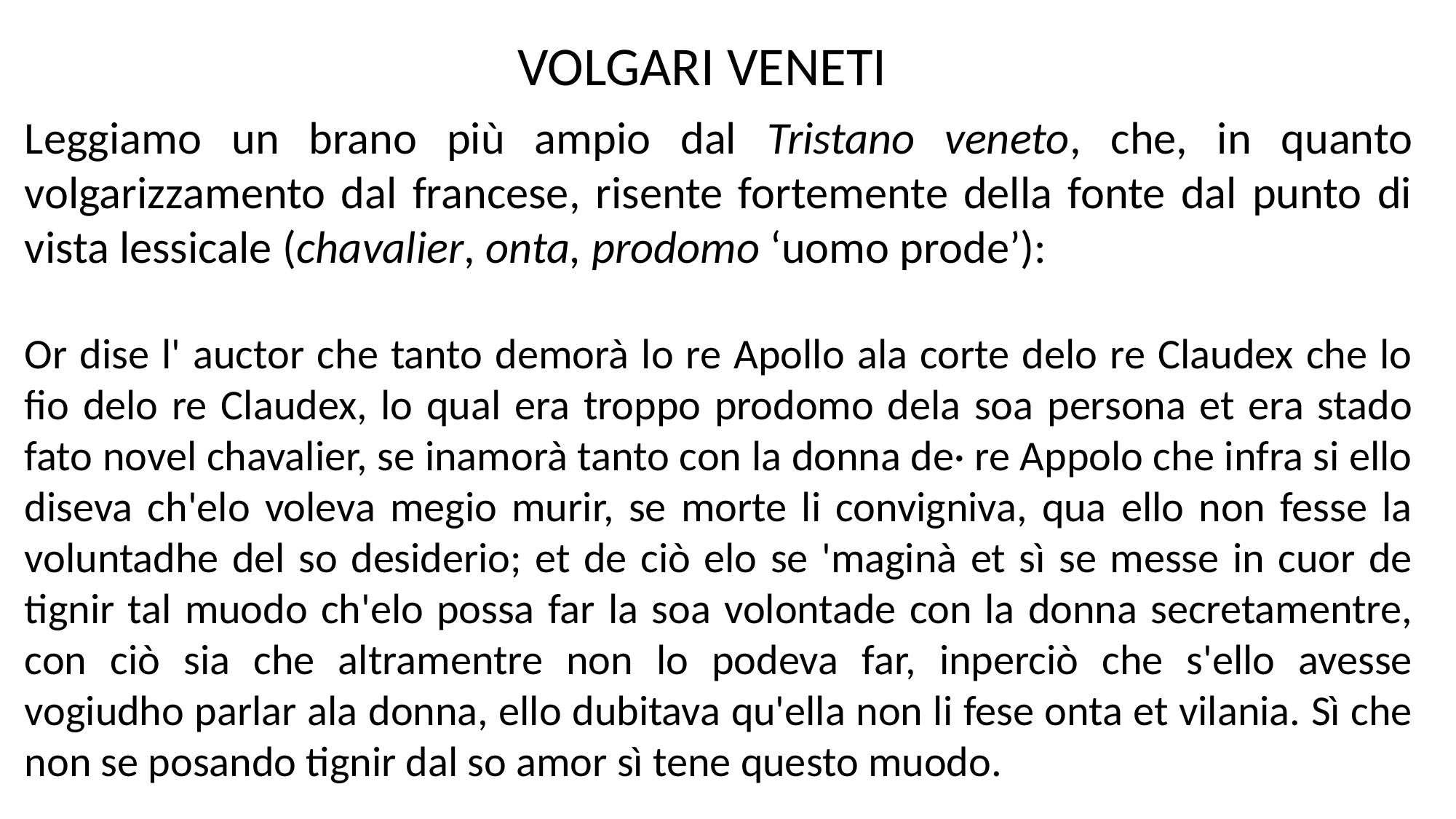

VOLGARI VENETI
Leggiamo un brano più ampio dal Tristano veneto, che, in quanto volgarizzamento dal francese, risente fortemente della fonte dal punto di vista lessicale (chavalier, onta, prodomo ‘uomo prode’):

Or dise l' auctor che tanto demorà lo re Apollo ala corte delo re Claudex che lo fio delo re Claudex, lo qual era troppo prodomo dela soa persona et era stado fato novel chavalier, se inamorà tanto con la donna de· re Appolo che infra si ello diseva ch'elo voleva megio murir, se morte li convigniva, qua ello non fesse la voluntadhe del so desiderio; et de ciò elo se 'maginà et sì se messe in cuor de tignir tal muodo ch'elo possa far la soa volontade con la donna secretamentre, con ciò sia che altramentre non lo podeva far, inperciò che s'ello avesse vogiudho parlar ala donna, ello dubitava qu'ella non li fese onta et vilania. Sì che non se posando tignir dal so amor sì tene questo muodo.